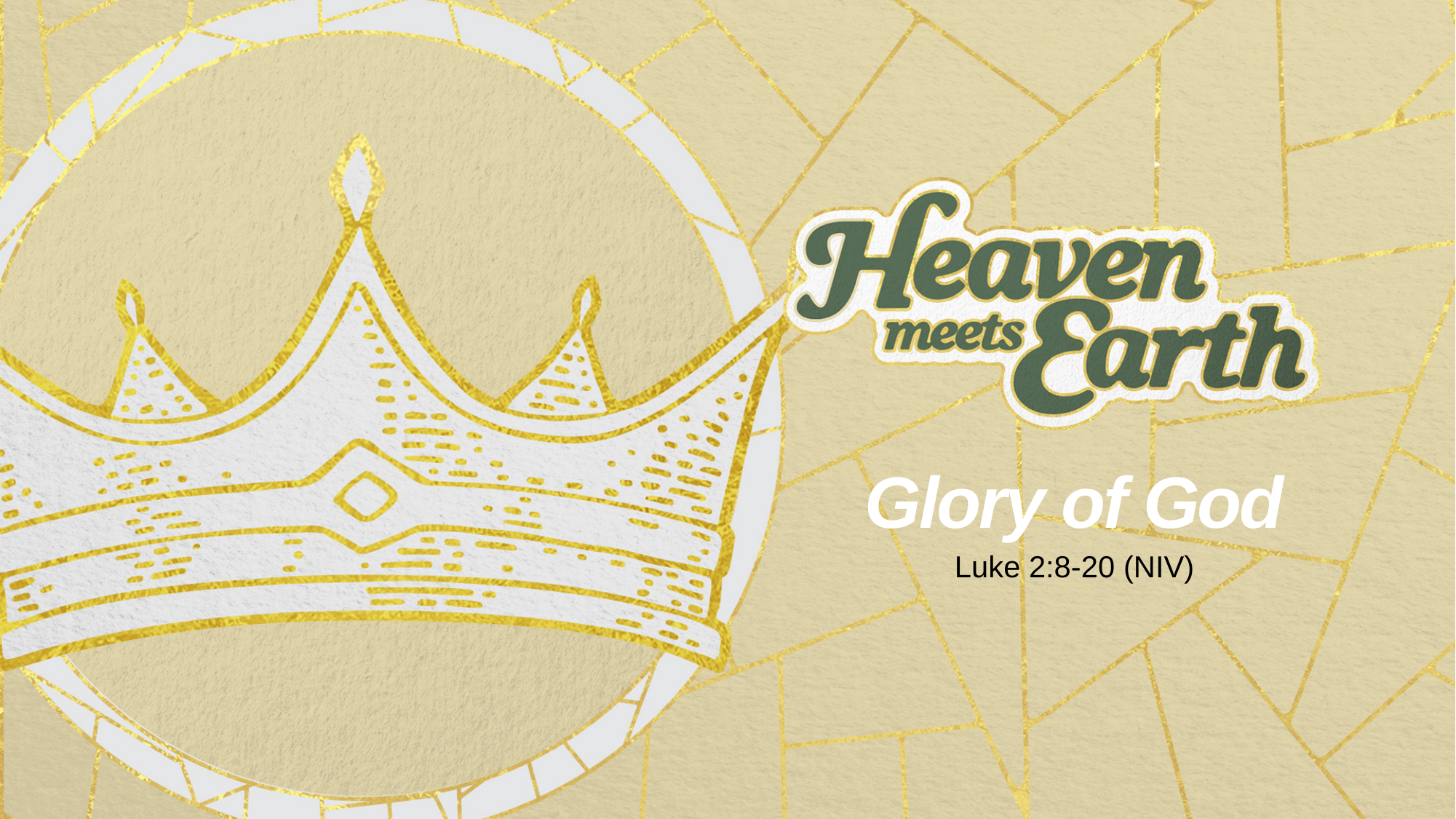

# Glory of God
Luke 2:8-20 (NIV)